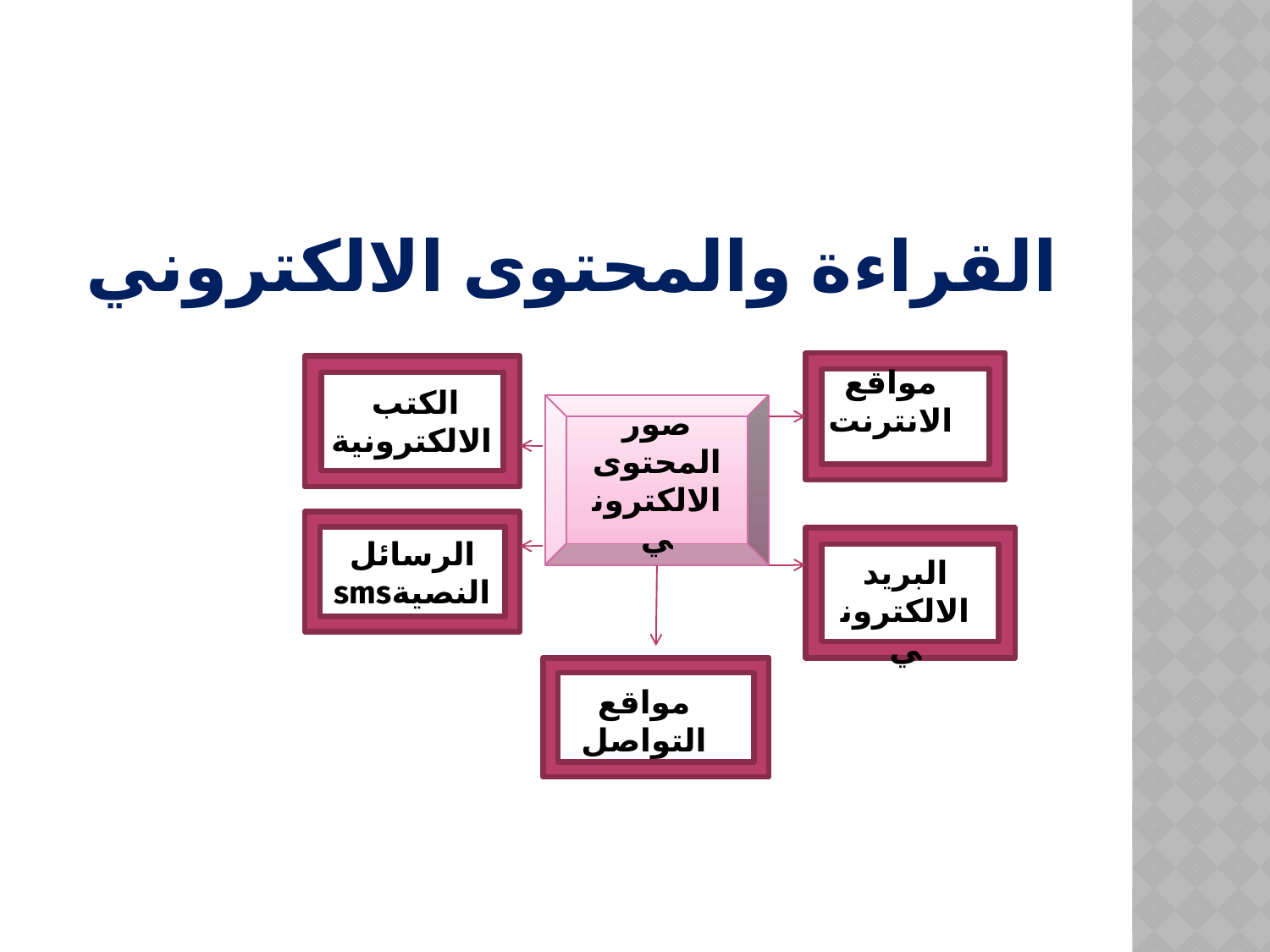

# القراءة والمحتوى الالكتروني

مواقع الانترنت
الكتب
الالكترونية
صور المحتوى الالكتروني
الرسائل النصيةsms

البريد الالكتروني

مواقع التواصل